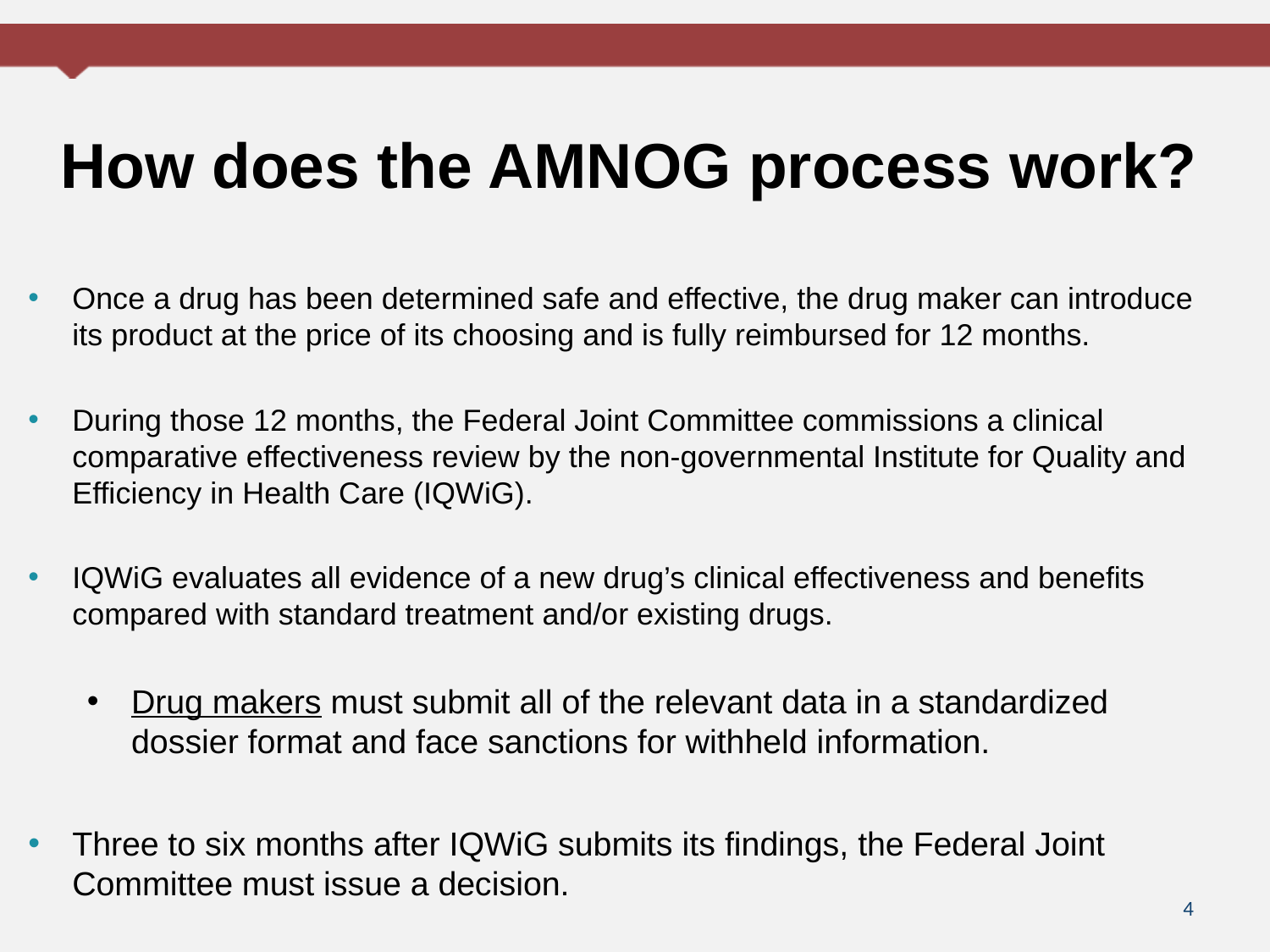

# How does the AMNOG process work?
Once a drug has been determined safe and effective, the drug maker can introduce its product at the price of its choosing and is fully reimbursed for 12 months.

During those 12 months, the Federal Joint Committee commissions a clinical comparative effectiveness review by the non-governmental Institute for Quality and Efficiency in Health Care (IQWiG).

IQWiG evaluates all evidence of a new drug’s clinical effectiveness and benefits compared with standard treatment and/or existing drugs.

Drug makers must submit all of the relevant data in a standardized dossier format and face sanctions for withheld information.

Three to six months after IQWiG submits its findings, the Federal Joint Committee must issue a decision.
4